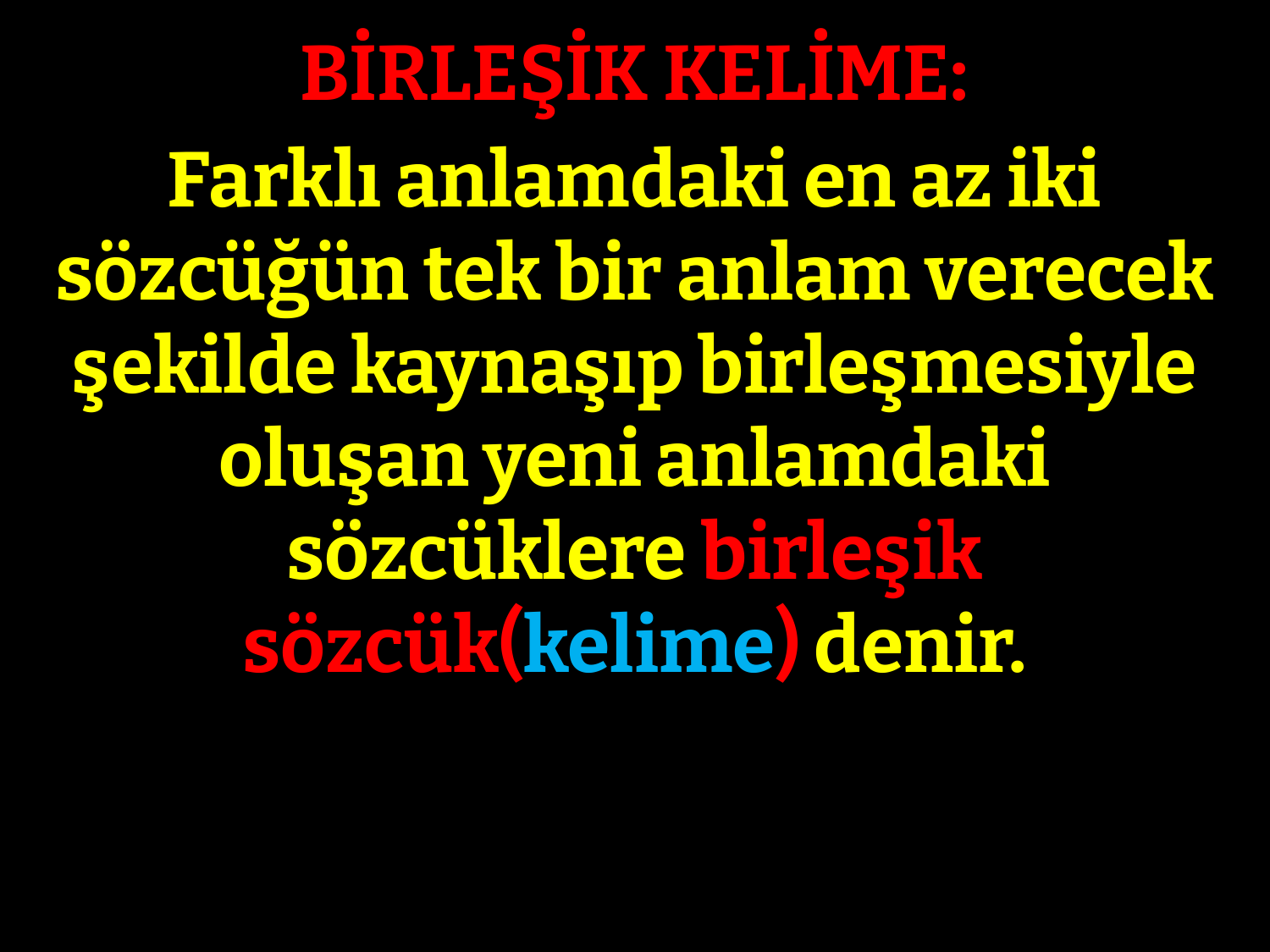

BİRLEŞİK KELİME:
Farklı anlamdaki en az iki sözcüğün tek bir anlam verecek şekilde kaynaşıp birleşmesiyle oluşan yeni anlamdaki sözcüklere birleşik sözcük(kelime) denir.
#